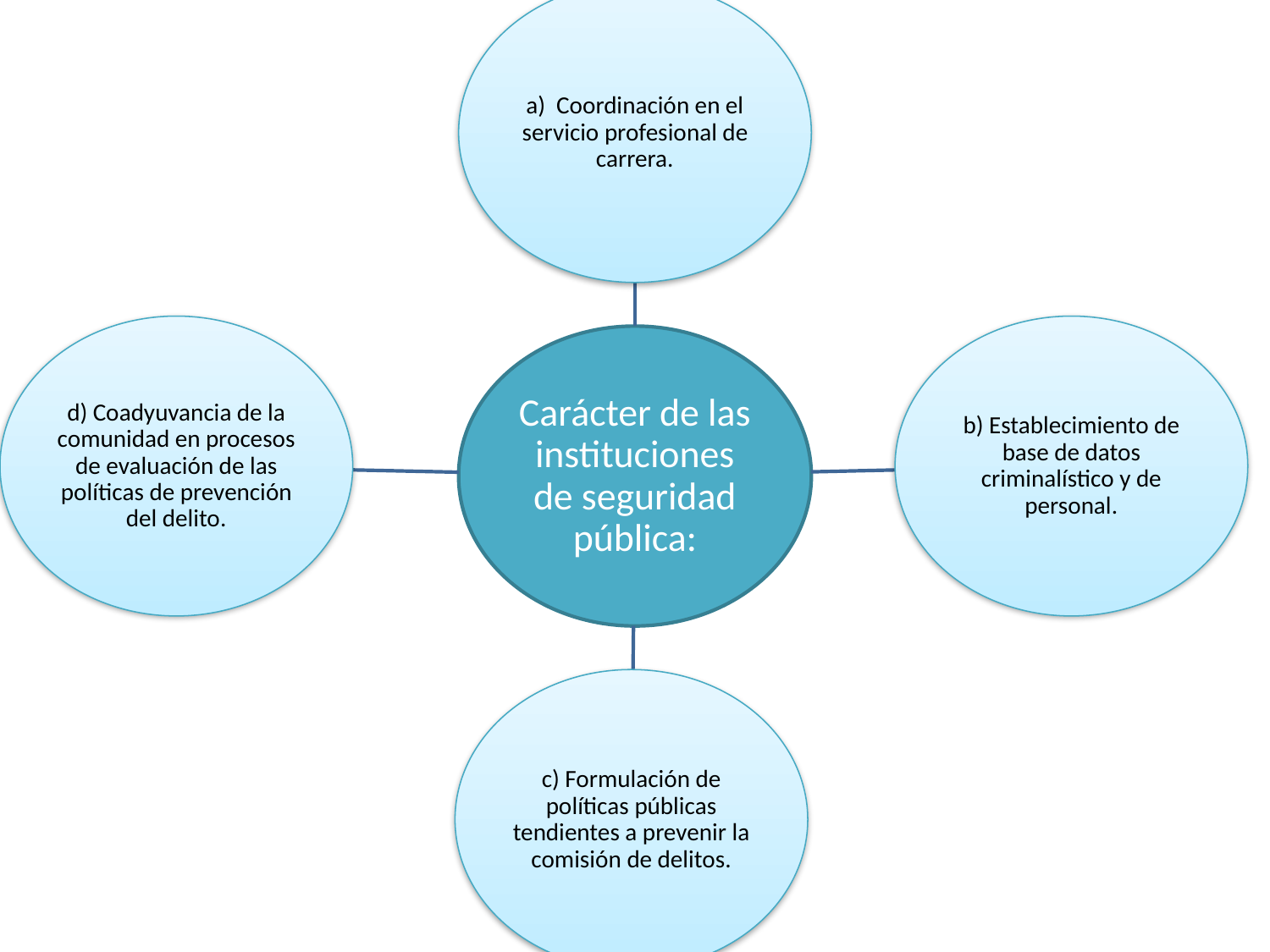

Carácter de las instituciones de seguridad pública:

a)  Coordinación en el servicio profesional de carrera.

b) Establecimiento de base de datos criminalístico y de personal.

c) Formulación de políticas públicas tendientes a prevenir la comisión de delitos.

d) Coadyuvancia de la comunidad en procesos de evaluación de las políticas de prevención del delito.
#